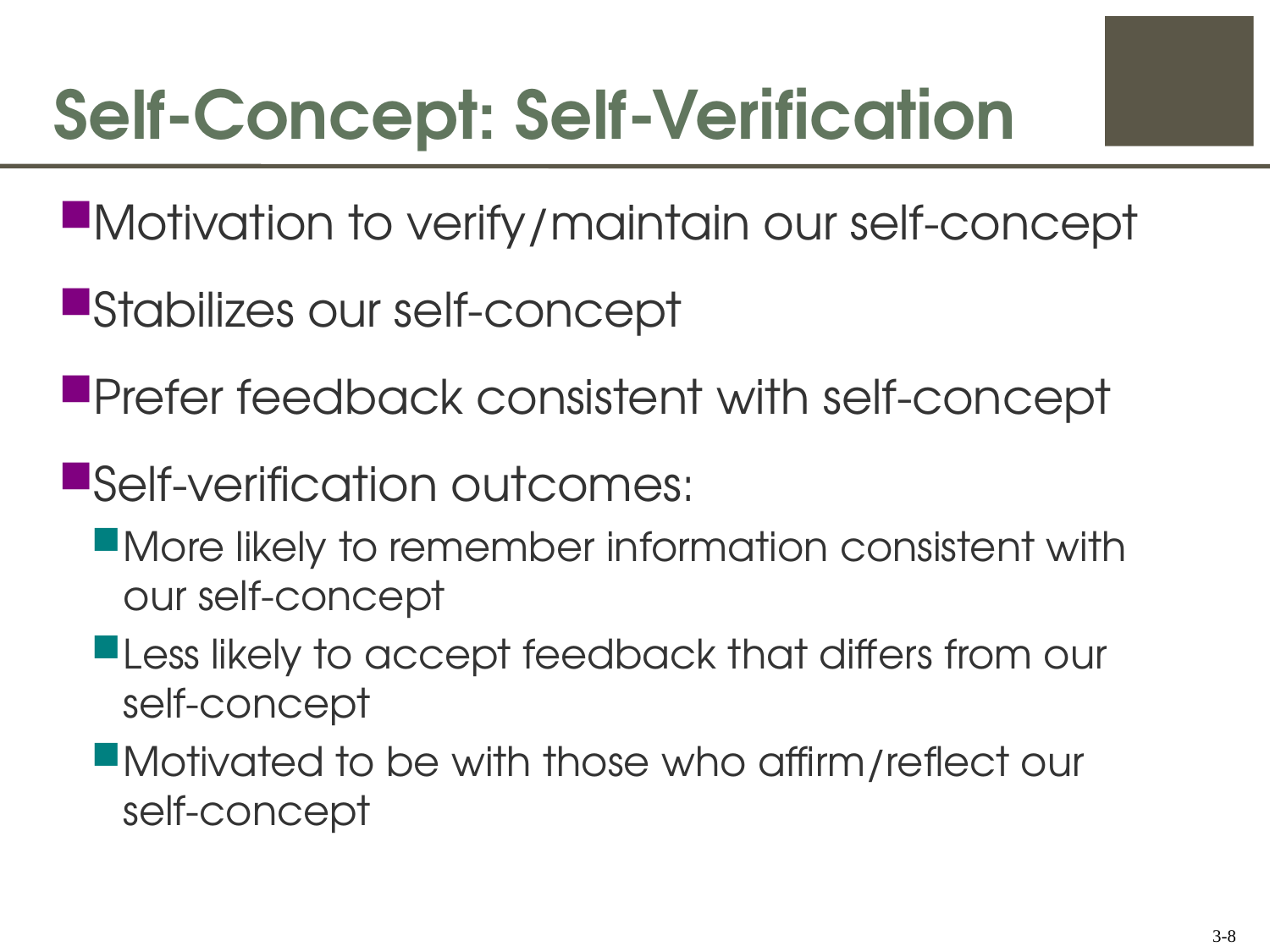

# Self-Concept: Self-Verification
Motivation to verify/maintain our self-concept
Stabilizes our self-concept
Prefer feedback consistent with self-concept
Self-verification outcomes:
More likely to remember information consistent with our self-concept
Less likely to accept feedback that differs from our self-concept
Motivated to be with those who affirm/reflect our self-concept